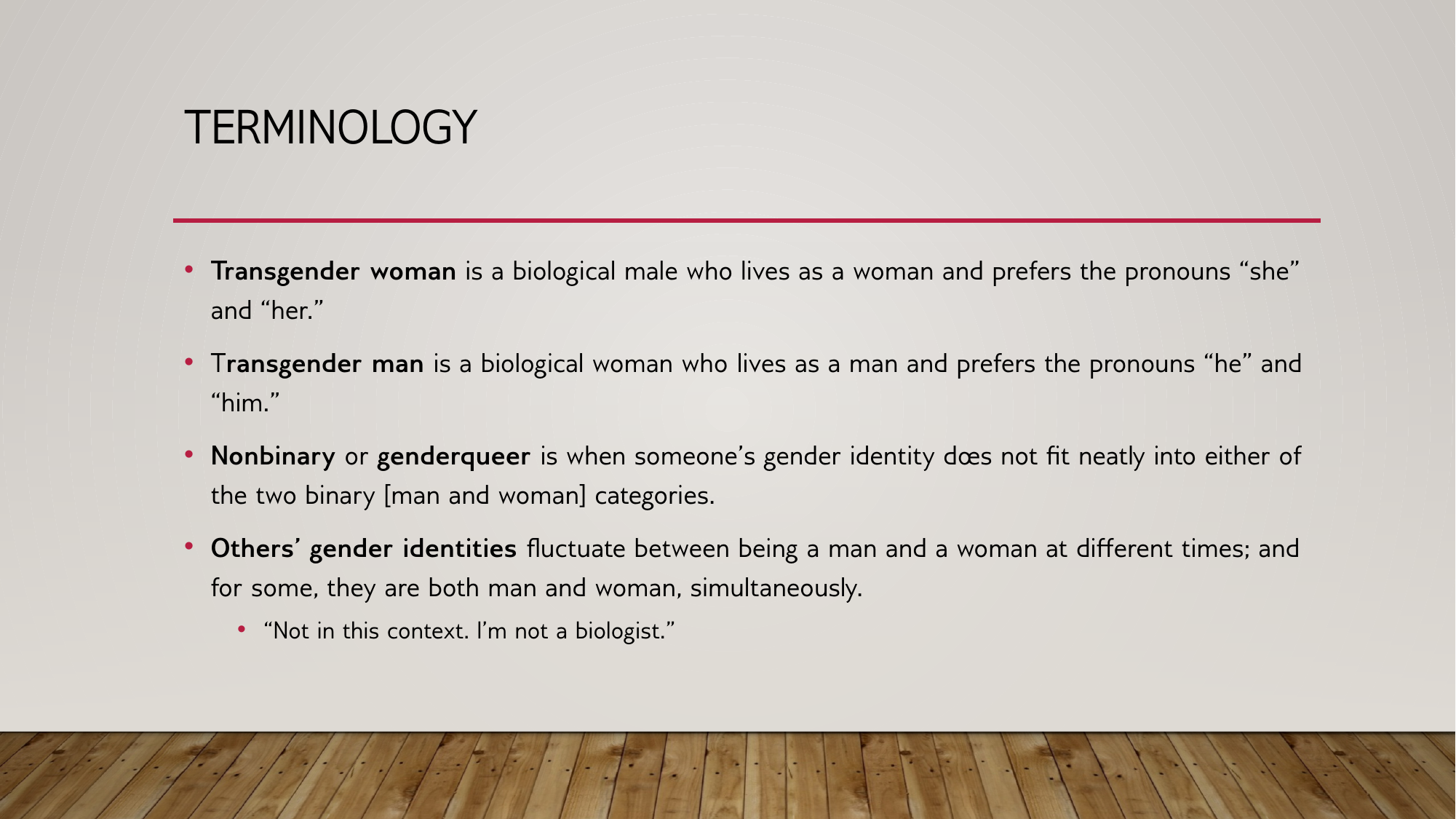

# Terminology
Transgender woman is a biological male who lives as a woman and prefers the pronouns “she” and “her.”
Transgender man is a biological woman who lives as a man and prefers the pronouns “he” and “him.”
Nonbinary or genderqueer is when someone’s gender identity does not fit neatly into either of the two binary [man and woman] categories.
Others’ gender identities fluctuate between being a man and a woman at different times; and for some, they are both man and woman, simultaneously.
“Not in this context. I’m not a biologist.”